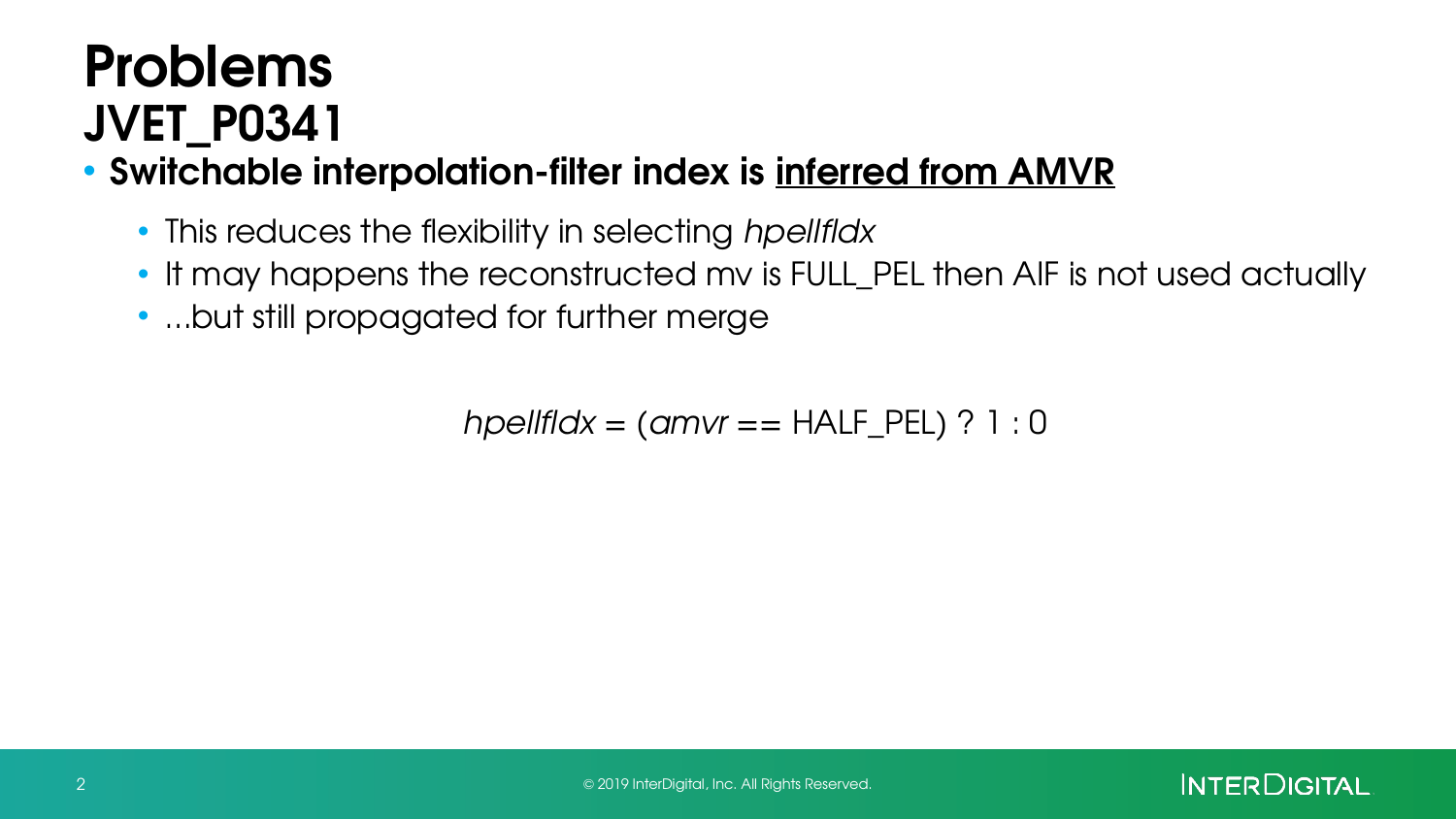

# Problems							JVET_P0341
Switchable interpolation-filter index is inferred from AMVR
This reduces the flexibility in selecting hpelIfIdx
It may happens the reconstructed mv is FULL_PEL then AIF is not used actually
…but still propagated for further merge

hpelIfIdx = (amvr == HALF_PEL) ? 1 : 0

2
© 2019 InterDigital, Inc. All Rights Reserved.